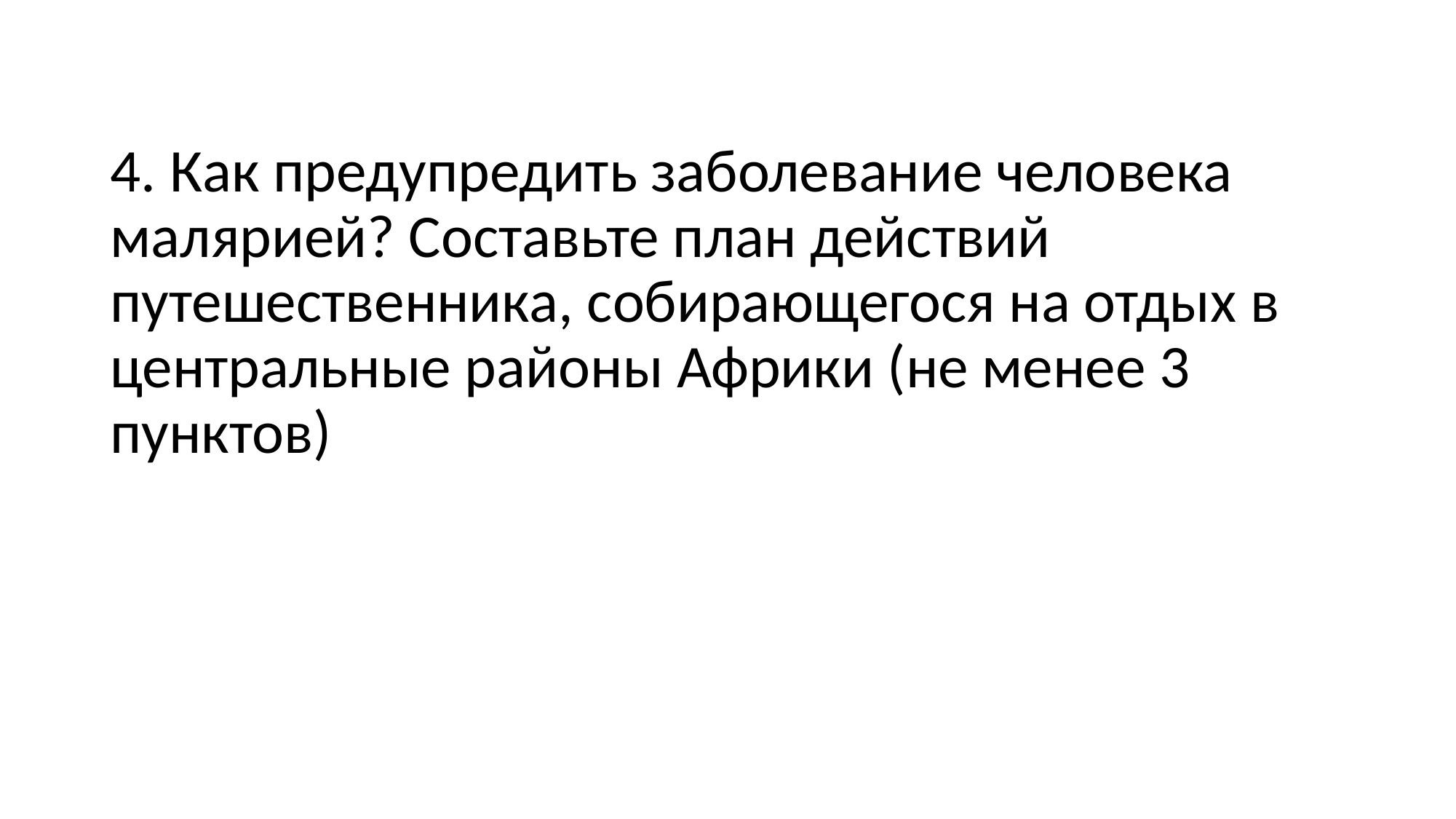

# 4. Как предупредить заболевание человека малярией? Составьте план действий путешественника, собирающегося на отдых в центральные районы Африки (не менее 3 пунктов)